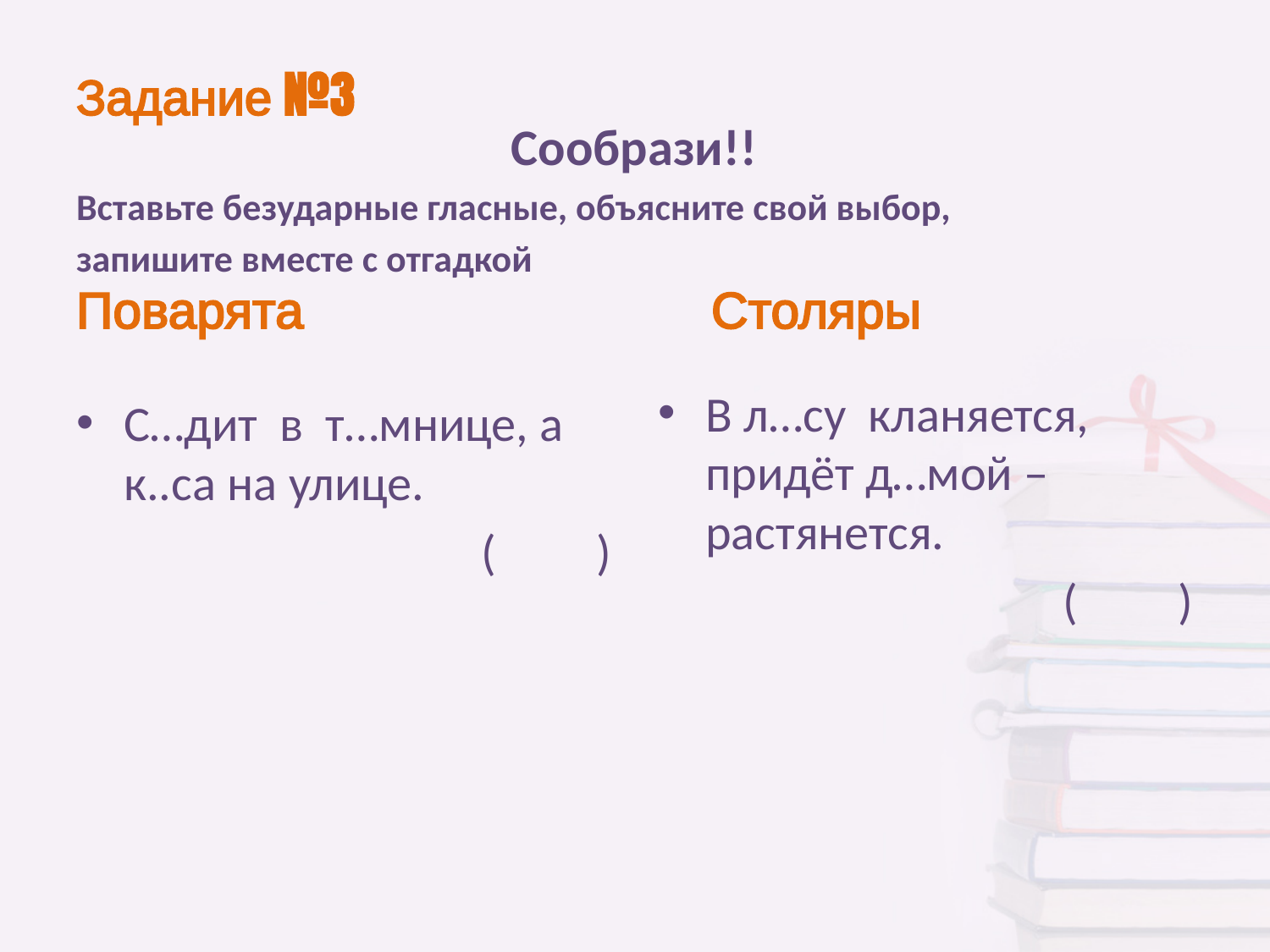

# Задание №3 Поварята 				Столяры
Сообрази!!
Вставьте безударные гласные, объясните свой выбор,
запишите вместе с отгадкой

В л…су  кланяется, придёт д…мой – растянется.
(         )
С…дит  в  т…мнице, а к..са на улице.
(         )